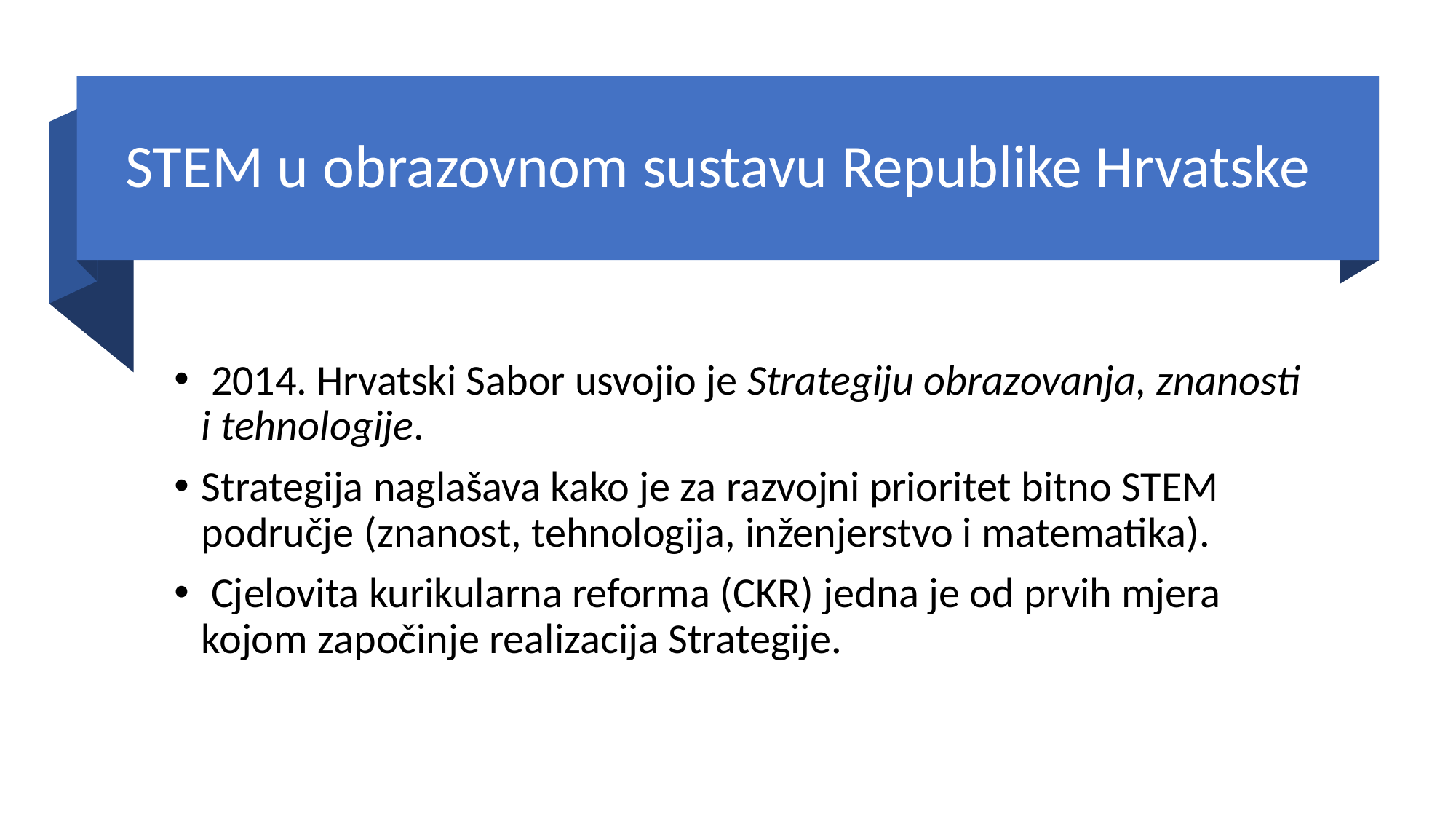

# STEM u obrazovnom sustavu Republike Hrvatske

 2014. Hrvatski Sabor usvojio je Strategiju obrazovanja, znanosti i tehnologije.
Strategija naglašava kako je za razvojni prioritet bitno STEM područje (znanost, tehnologija, inženjerstvo i matematika).
 Cjelovita kurikularna reforma (CKR) jedna je od prvih mjera kojom započinje realizacija Strategije.